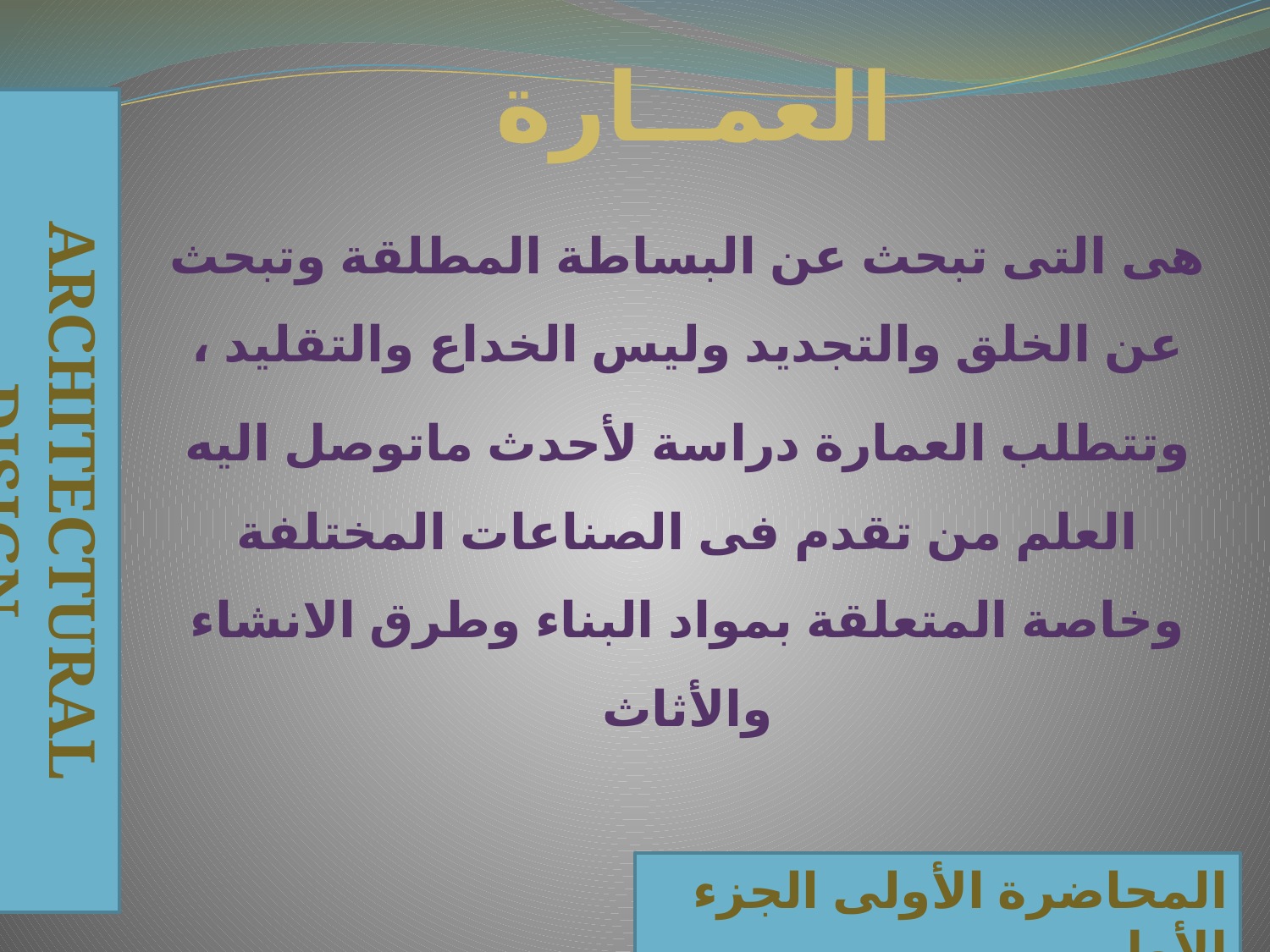

# العمــارة
هى التى تبحث عن البساطة المطلقة وتبحث عن الخلق والتجديد وليس الخداع والتقليد ،
وتتطلب العمارة دراسة لأحدث ماتوصل اليه العلم من تقدم فى الصناعات المختلفة وخاصة المتعلقة بمواد البناء وطرق الانشاء والأثاث

Architectural Disign
المحاضرة الأولى الجزء الأول